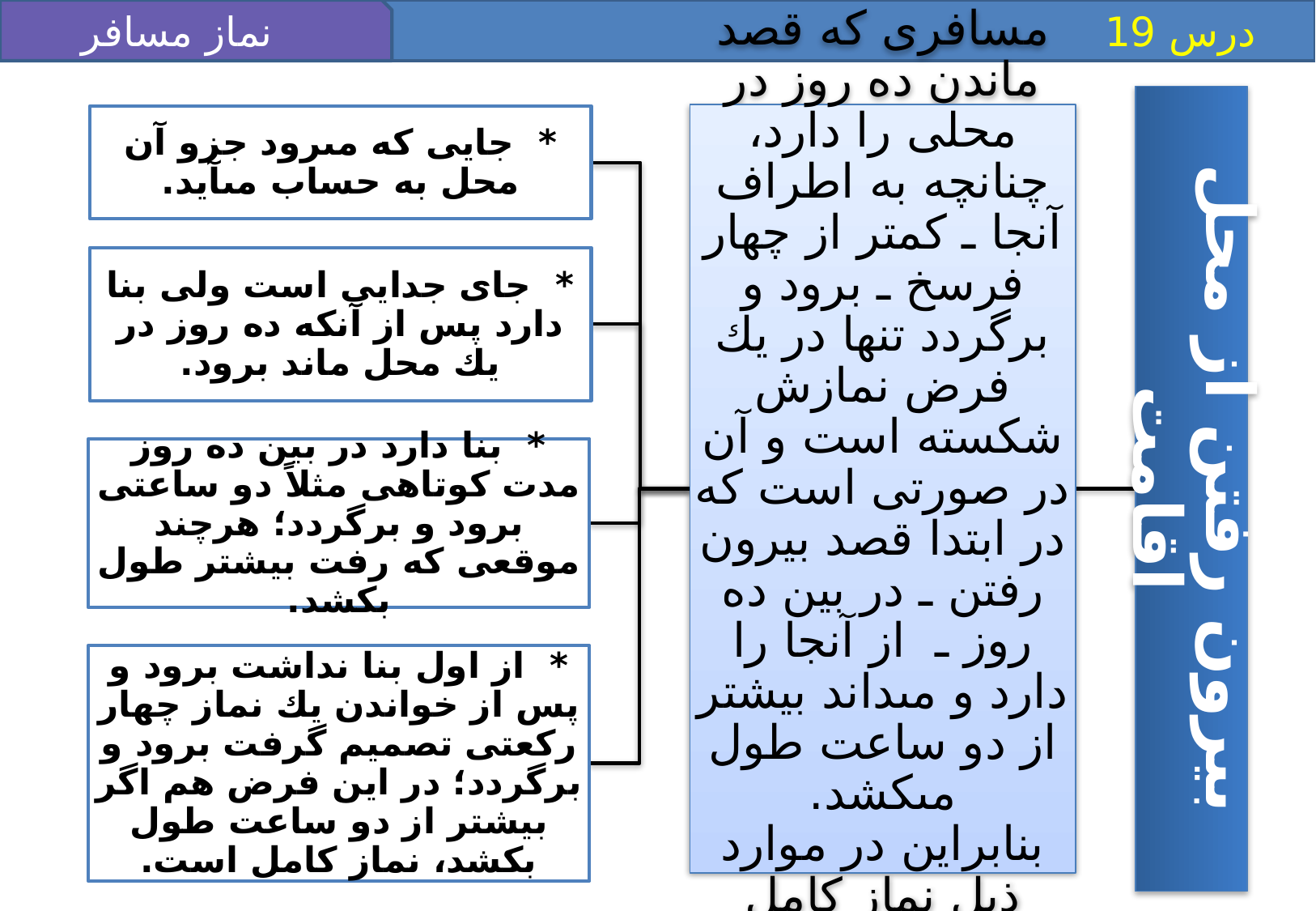

درس 19
نماز مسافر (2)
مسافرى كه قصد ماندن ده روز در محلى را دارد، چنانچه به اطراف آنجا ـ كمتر از چهار
فرسخ ـ برود و برگردد تنها در يك فرض نمازش شكسته است و آن در صورتى است كه در ابتدا قصد بيرون رفتن ـ در بين ده روز ـ  از آنجا را دارد و مى‏داند بيشتر از دو ساعت طول مى‏كشد.
بنابراين در موارد ذيل نماز كامل است:
*  جايى كه مى‏رود جزو آن محل به حساب مى‏آيد.

*  جاى جدايى است ولى بنا دارد پس از آنكه ده روز در يك محل ماند برود.

بيرون رفتن از محل اقامت
*  بنا دارد در بين ده روز مدت كوتاهى مثلاً دو ساعتى برود و برگردد؛ هرچند موقعى كه رفت بيشتر طول بكشد.

*  از اول بنا نداشت برود و پس از خواندن يك نماز چهار ركعتى تصميم گرفت برود و برگردد؛ در اين فرض هم اگر بيشتر از دو ساعت طول بكشد، نماز كامل است.